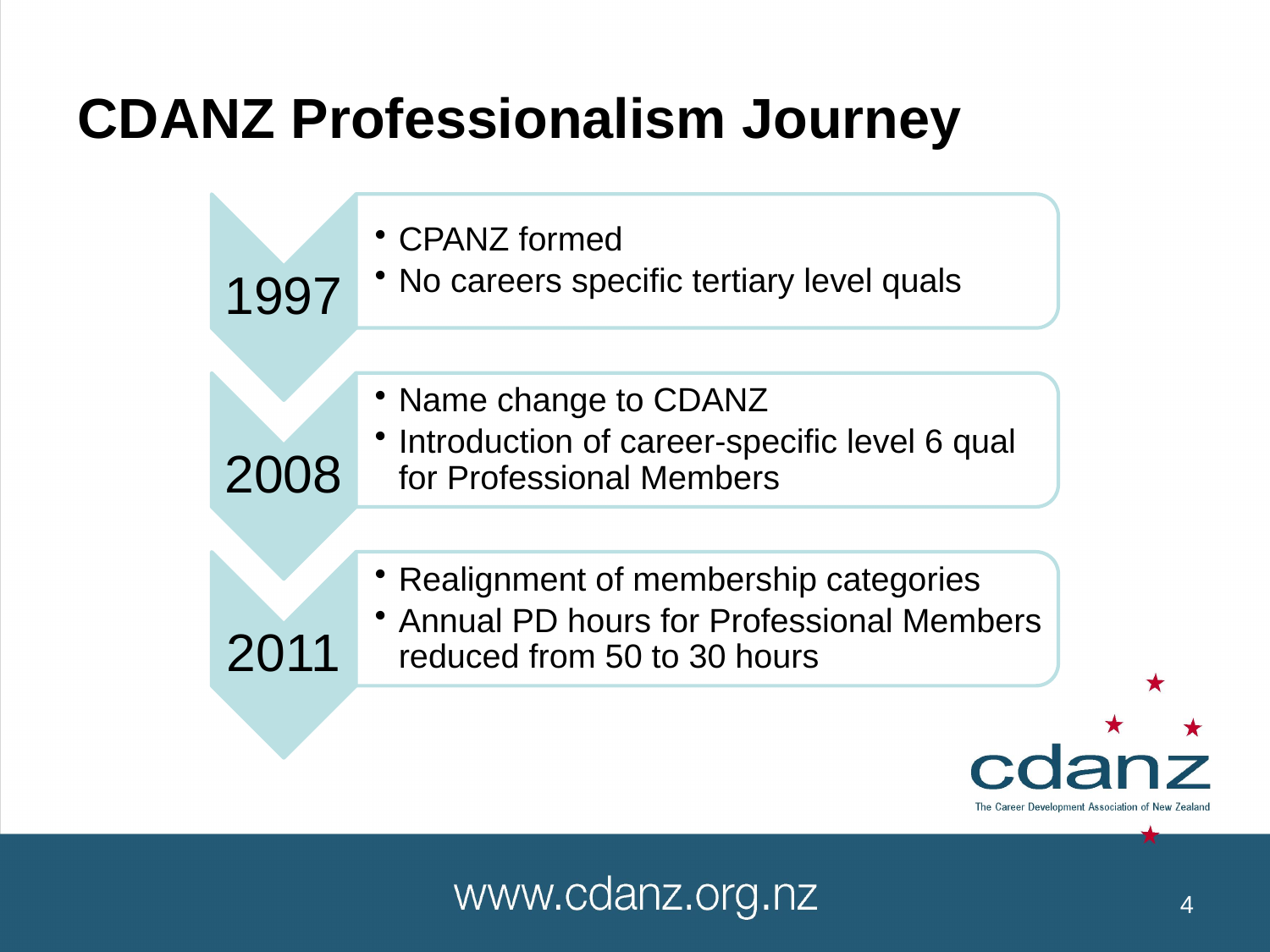

# CDANZ Professionalism Journey
1997
CPANZ formed
No careers specific tertiary level quals
2008
Name change to CDANZ
Introduction of career-specific level 6 qual for Professional Members
2011
Realignment of membership categories
Annual PD hours for Professional Members reduced from 50 to 30 hours

4